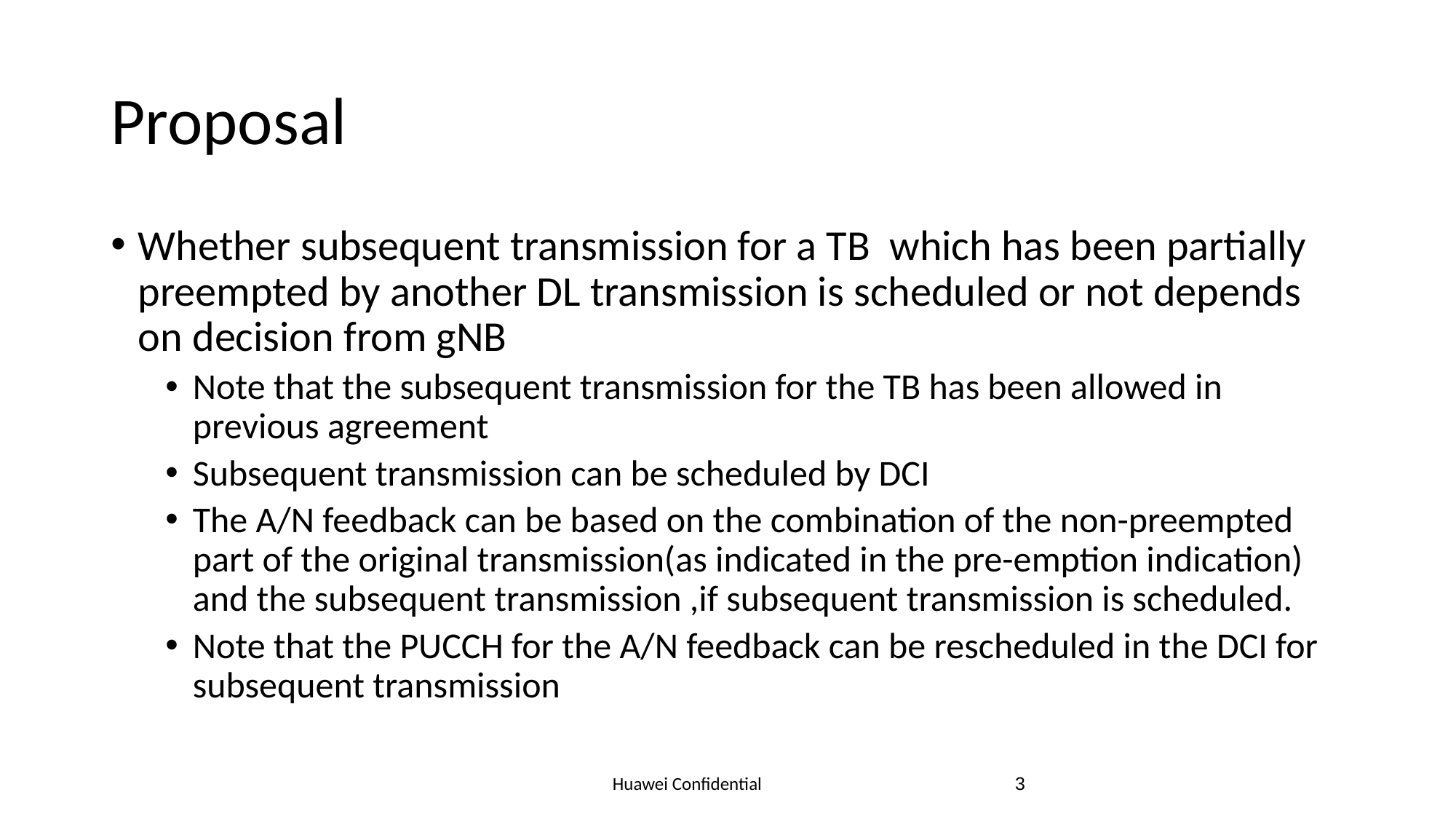

# Proposal
Whether subsequent transmission for a TB  which has been partially preempted by another DL transmission is scheduled or not depends on decision from gNB
Note that the subsequent transmission for the TB has been allowed in previous agreement
Subsequent transmission can be scheduled by DCI
The A/N feedback can be based on the combination of the non-preempted part of the original transmission(as indicated in the pre-emption indication) and the subsequent transmission ,if subsequent transmission is scheduled.
Note that the PUCCH for the A/N feedback can be rescheduled in the DCI for subsequent transmission